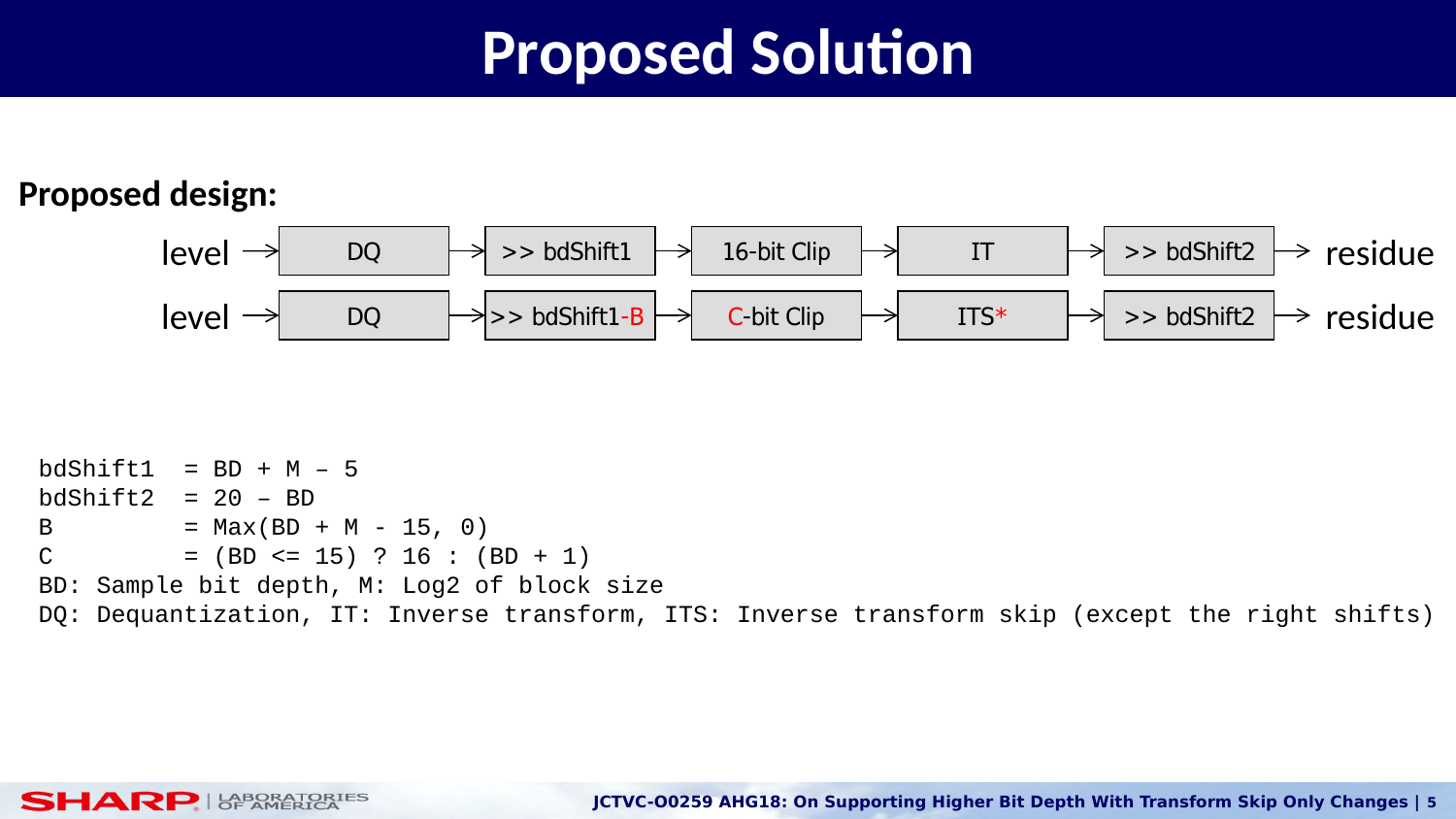

# Proposed Solution
Proposed design:
level
residue
DQ
>> bdShift1
16-bit Clip
IT
>> bdShift2
level
residue
DQ
>> bdShift1-B
C-bit Clip
ITS*
>> bdShift2
bdShift1 	= BD + M – 5
bdShift2 	= 20 – BD
B	= Max(BD + M - 15, 0)
C 	= (BD <= 15) ? 16 : (BD + 1)
BD: Sample bit depth, M: Log2 of block size
DQ: Dequantization, IT: Inverse transform, ITS: Inverse transform skip (except the right shifts)